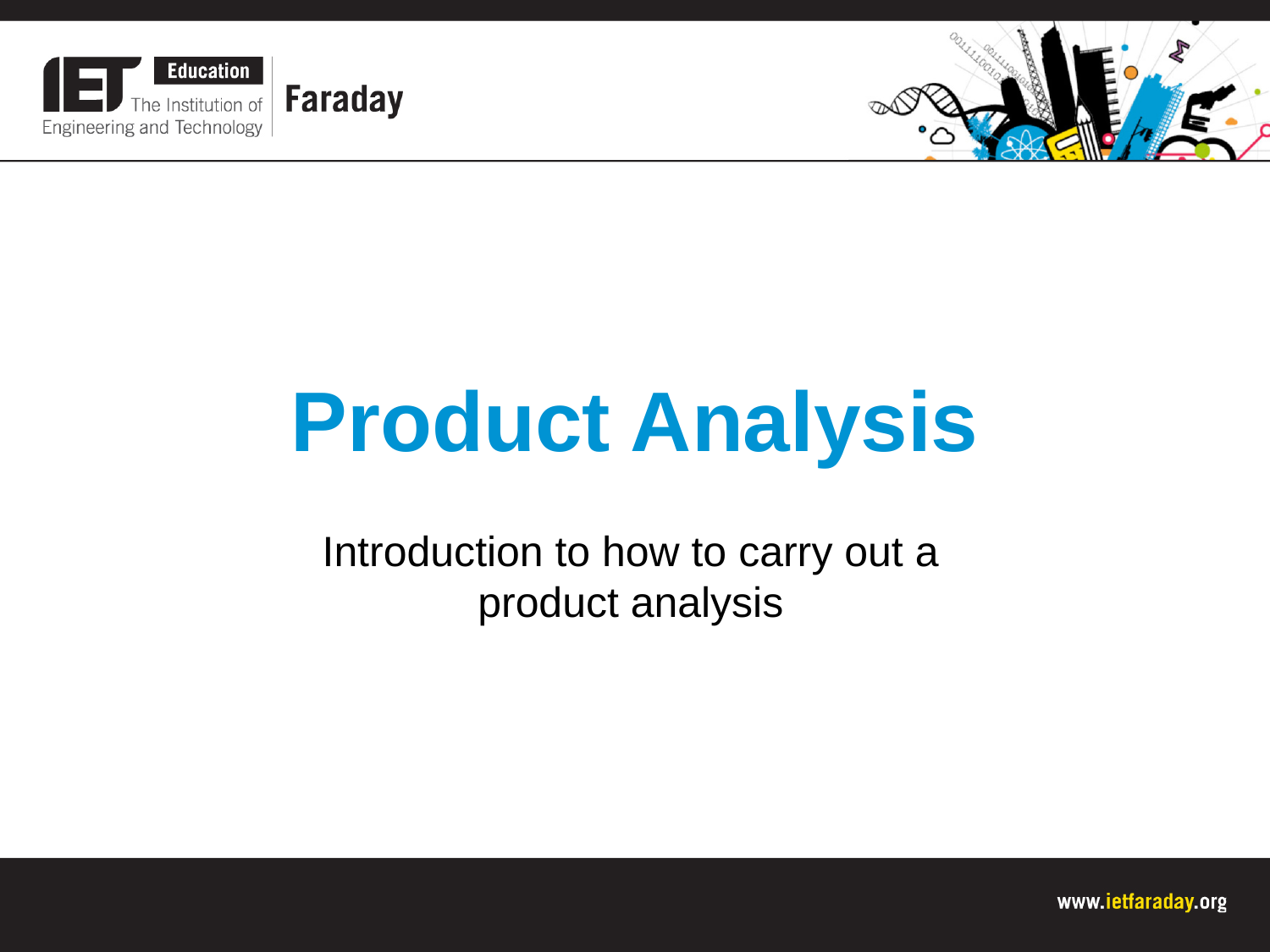

Product Analysis
Introduction to how to carry out a product analysis